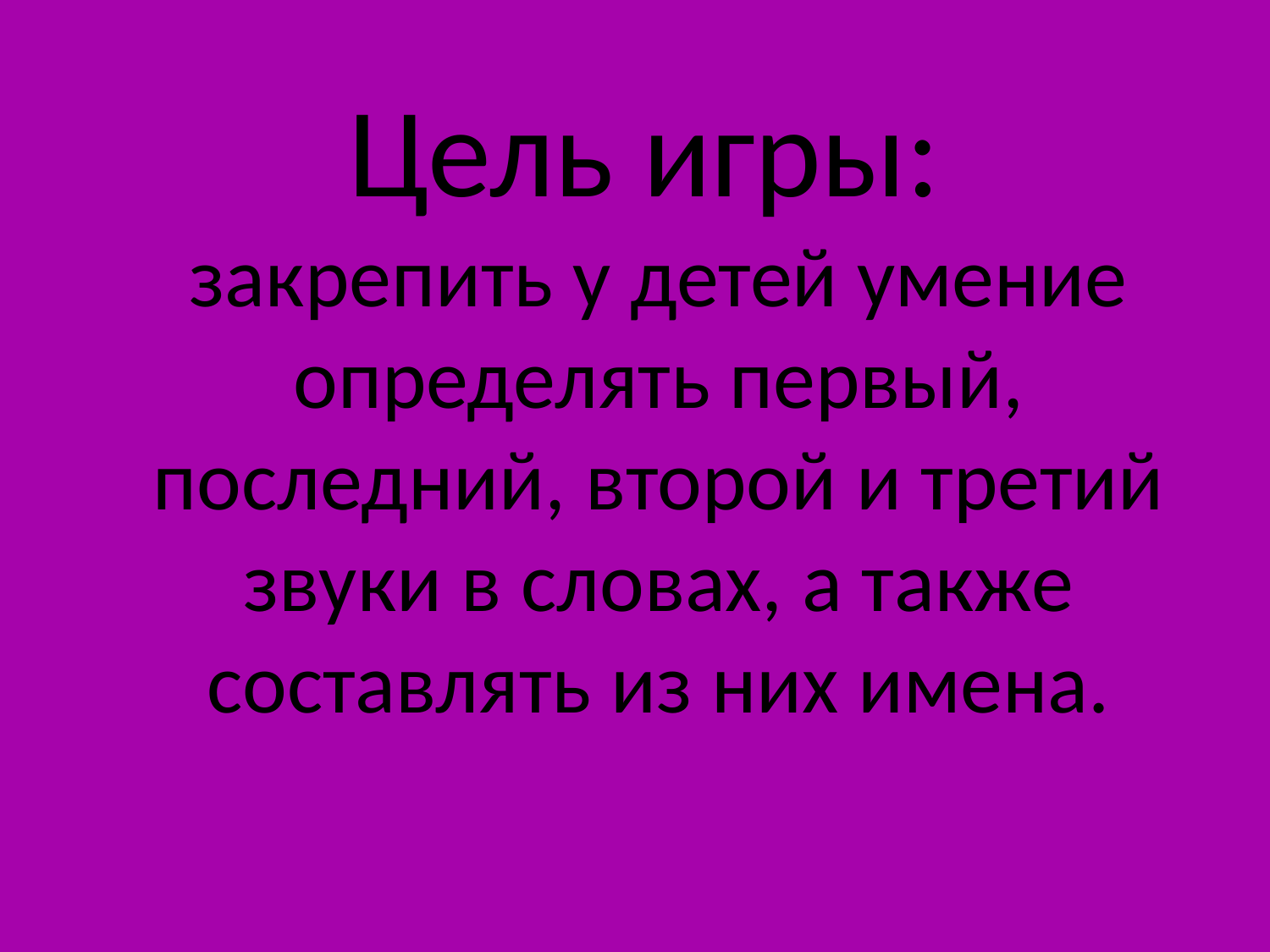

# Цель игры: закрепить у детей умение определять первый, последний, второй и третий звуки в словах, а также составлять из них имена.